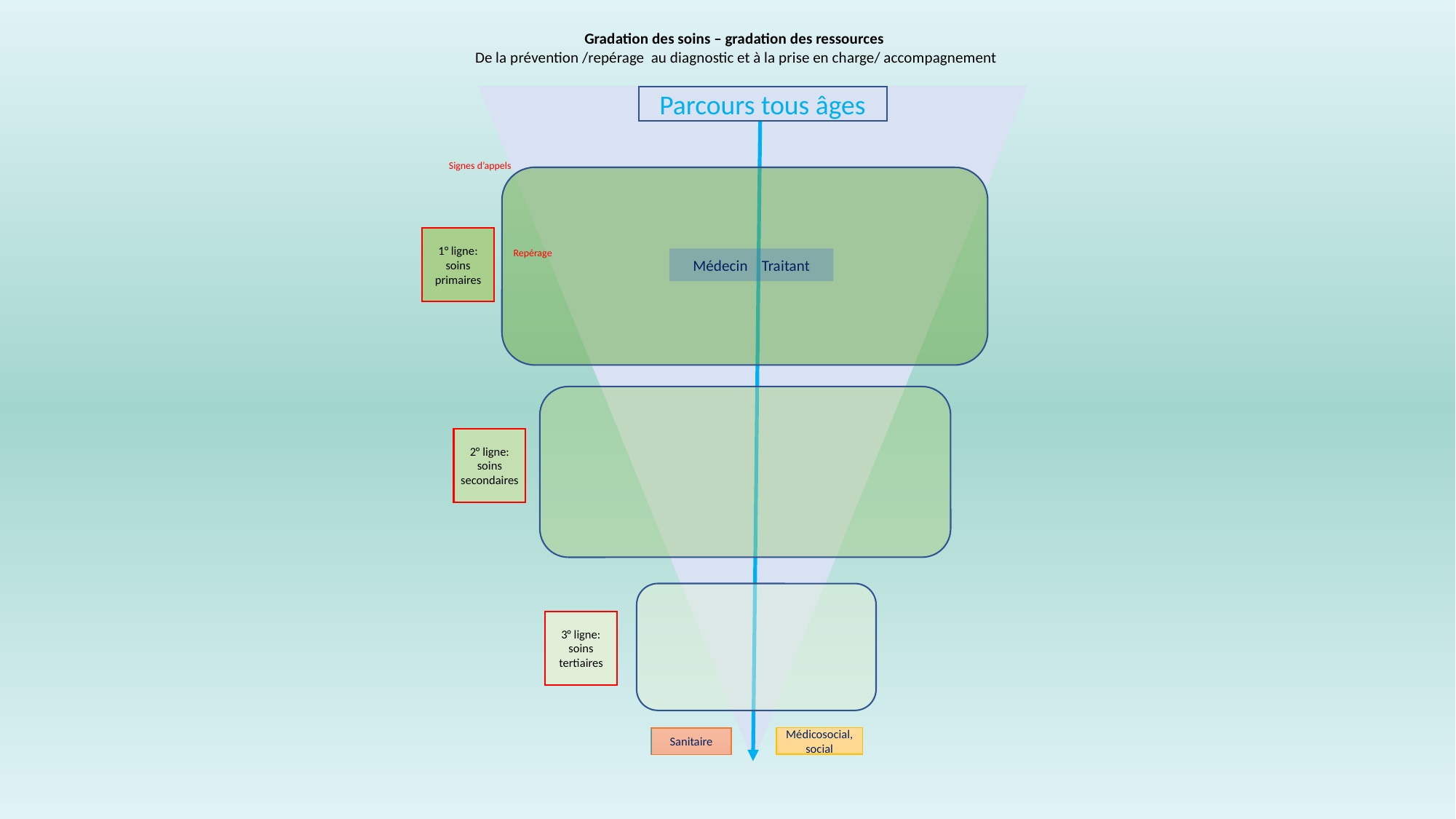

Gradation des soins – gradation des ressources
De la prévention /repérage  au diagnostic et à la prise en charge/ accompagnement

Parcours tous âges
Signes d’appels

1° ligne: soins primaires
Repérage
Médecin    Traitant

2° ligne: soins secondaires

3° ligne: soins tertiaires
Médicosocial, social
Sanitaire